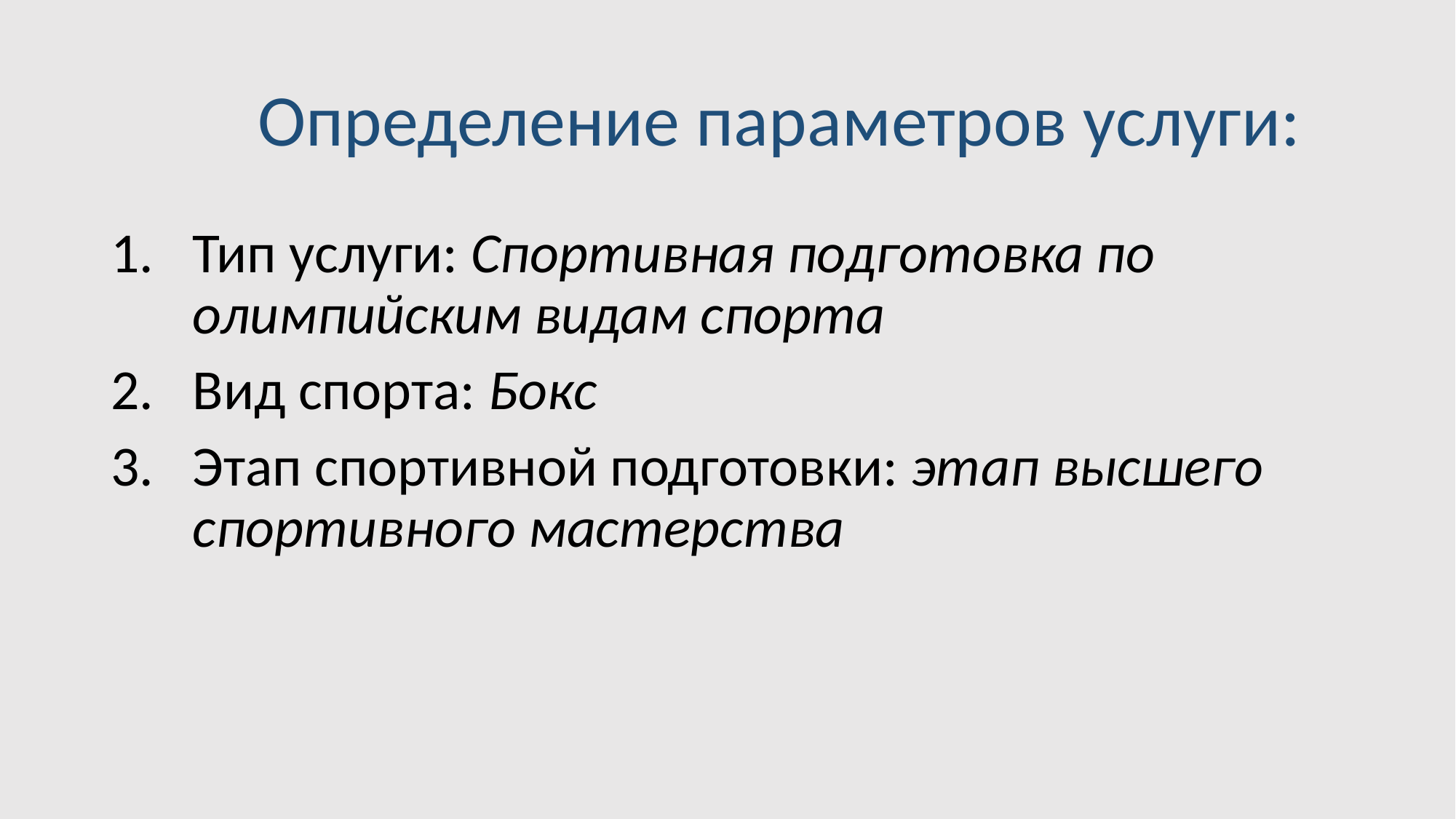

# Определение параметров услуги:
Тип услуги: Спортивная подготовка по олимпийским видам спорта
Вид спорта: Бокс
Этап спортивной подготовки: этап высшего спортивного мастерства